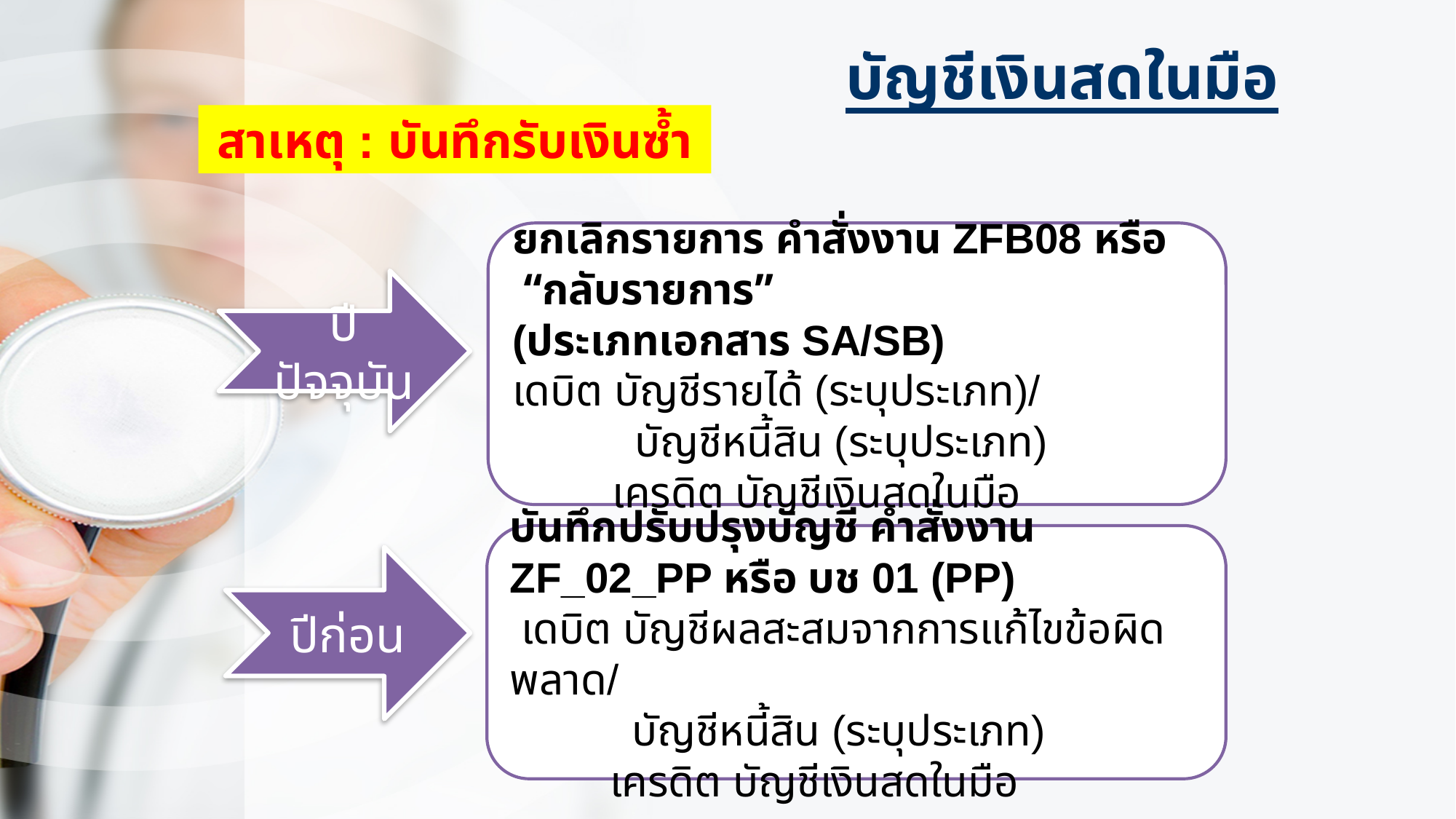

บัญชีเงินสดในมือ
สาเหตุ : บันทึกรับเงินซ้ำ
ยกเลิกรายการ คำสั่งงาน ZFB08 หรือ “กลับรายการ”
(ประเภทเอกสาร SA/SB)
เดบิต บัญชีรายได้ (ระบุประเภท)/
           บัญชีหนี้สิน (ระบุประเภท)
         เครดิต บัญชีเงินสดในมือ
ปีปัจจุบัน
บันทึกปรับปรุงบัญชี คำสั่งงาน ZF_02_PP หรือ บช 01 (PP)
 เดบิต บัญชีผลสะสมจากการแก้ไขข้อผิดพลาด/
           บัญชีหนี้สิน (ระบุประเภท)
         เครดิต บัญชีเงินสดในมือ
ปีก่อน